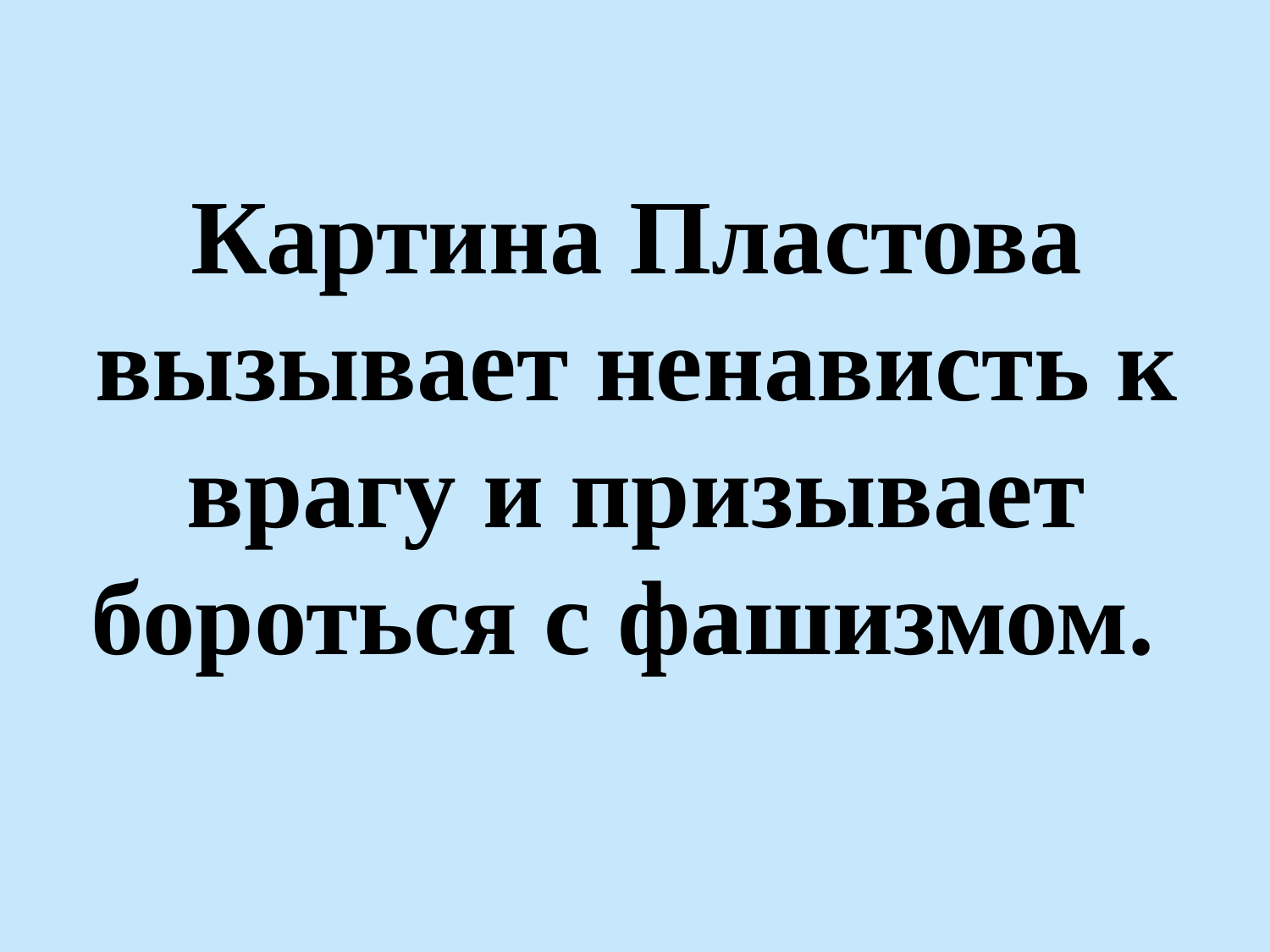

# Картина Пластова вызывает ненависть к врагу и призывает бороться с фашизмом.